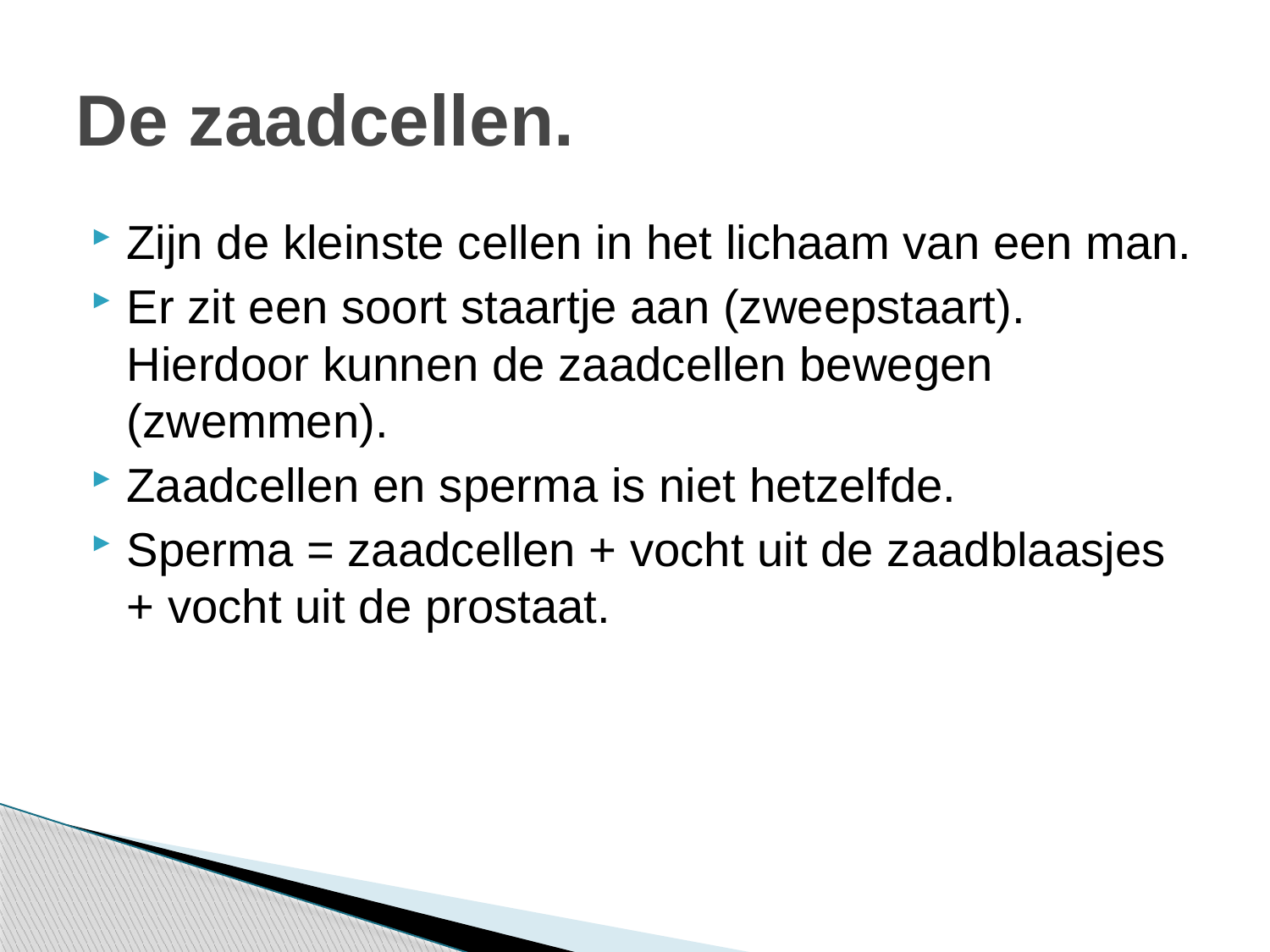

# De zaadcellen.
Zijn de kleinste cellen in het lichaam van een man.
Er zit een soort staartje aan (zweepstaart). Hierdoor kunnen de zaadcellen bewegen (zwemmen).
Zaadcellen en sperma is niet hetzelfde.
Sperma = zaadcellen + vocht uit de zaadblaasjes + vocht uit de prostaat.